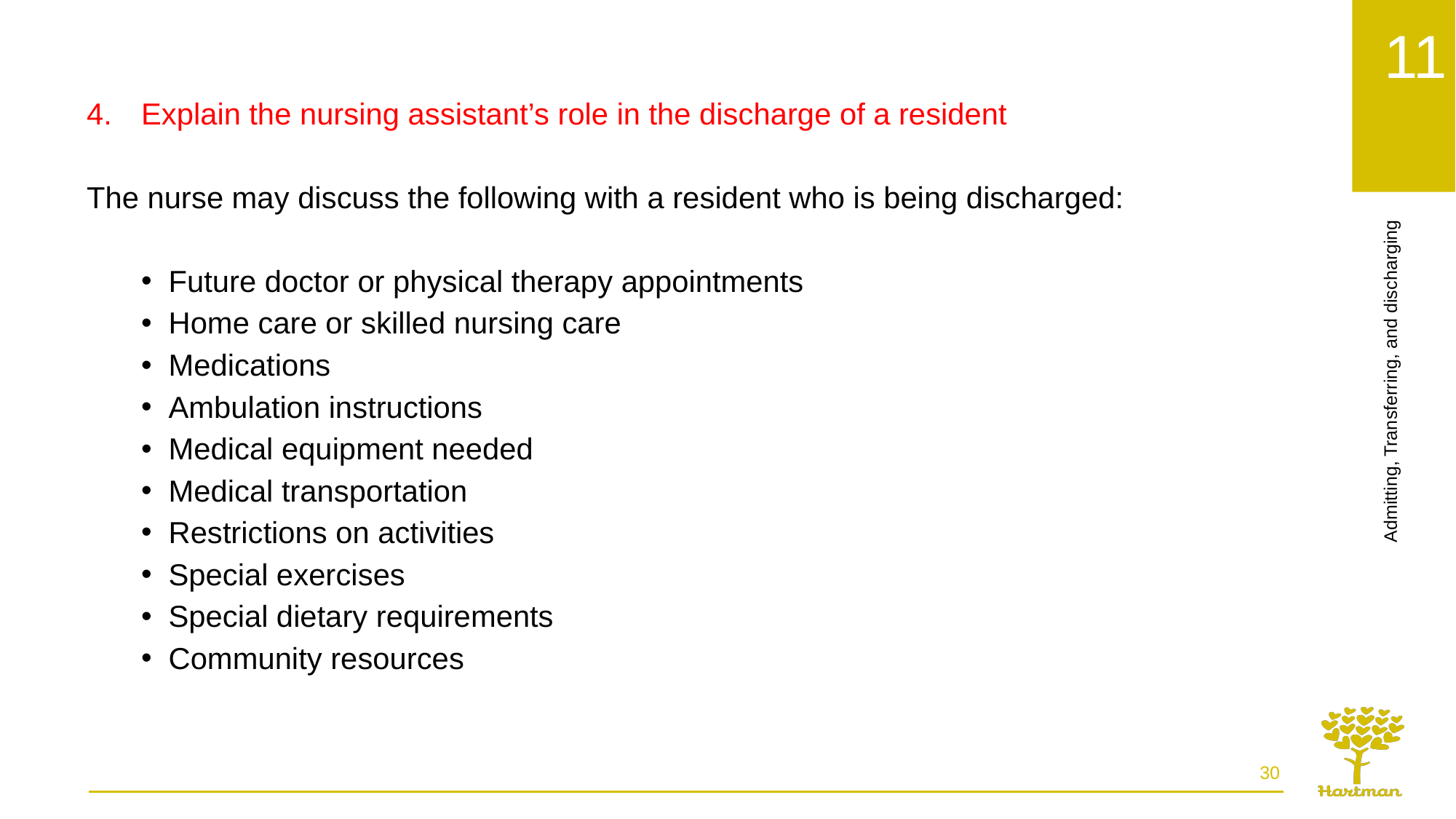

Explain the nursing assistant’s role in the discharge of a resident

The nurse may discuss the following with a resident who is being discharged:

Future doctor or physical therapy appointments
Home care or skilled nursing care
Medications
Ambulation instructions
Medical equipment needed
Medical transportation
Restrictions on activities
Special exercises
Special dietary requirements
Community resources

30